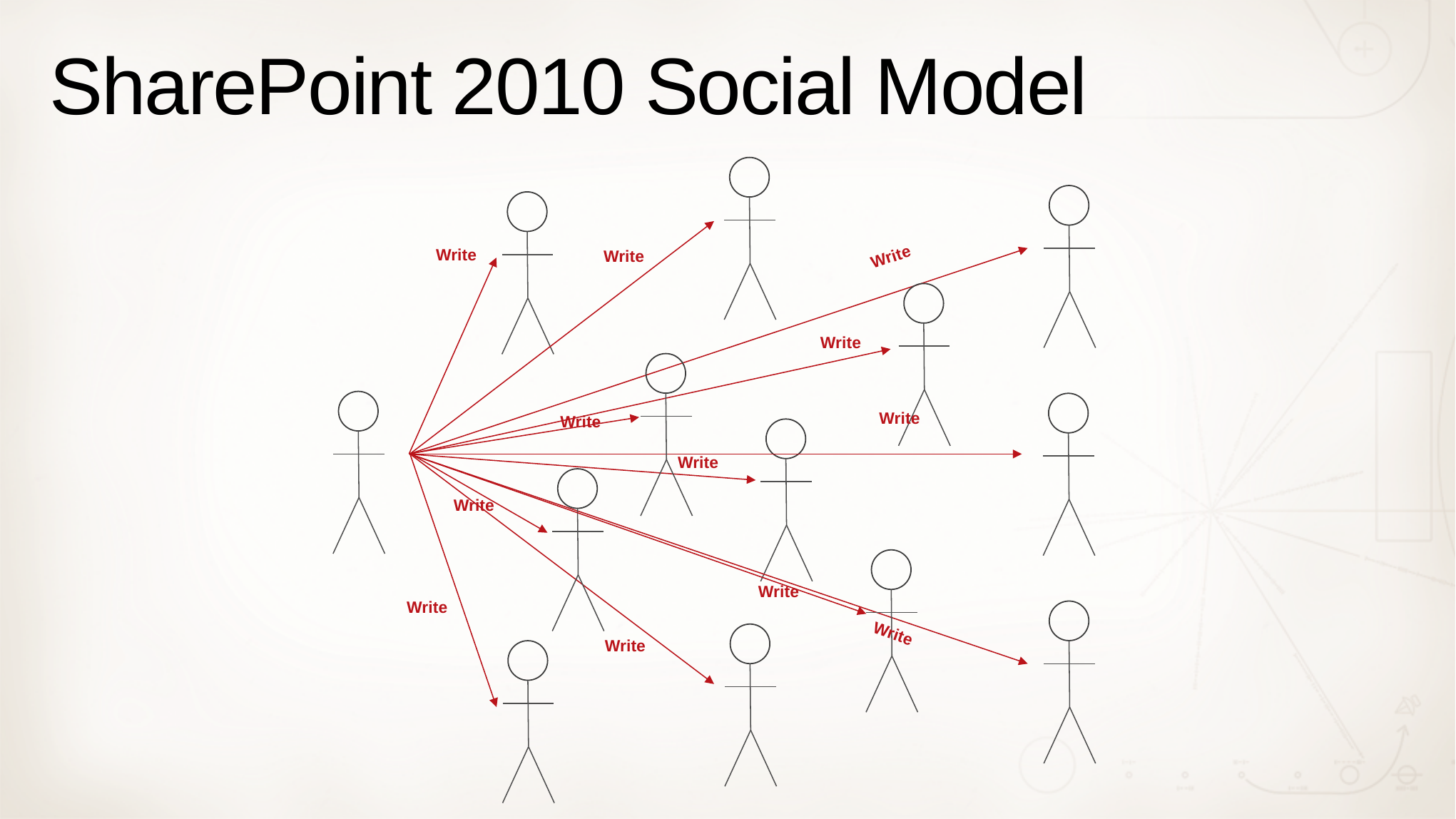

# SharePoint 2010 Social Model

 Write

 Write
Write

 Write

 Write

Write

 Write

 Write
 Write

 Write

 Write

Write